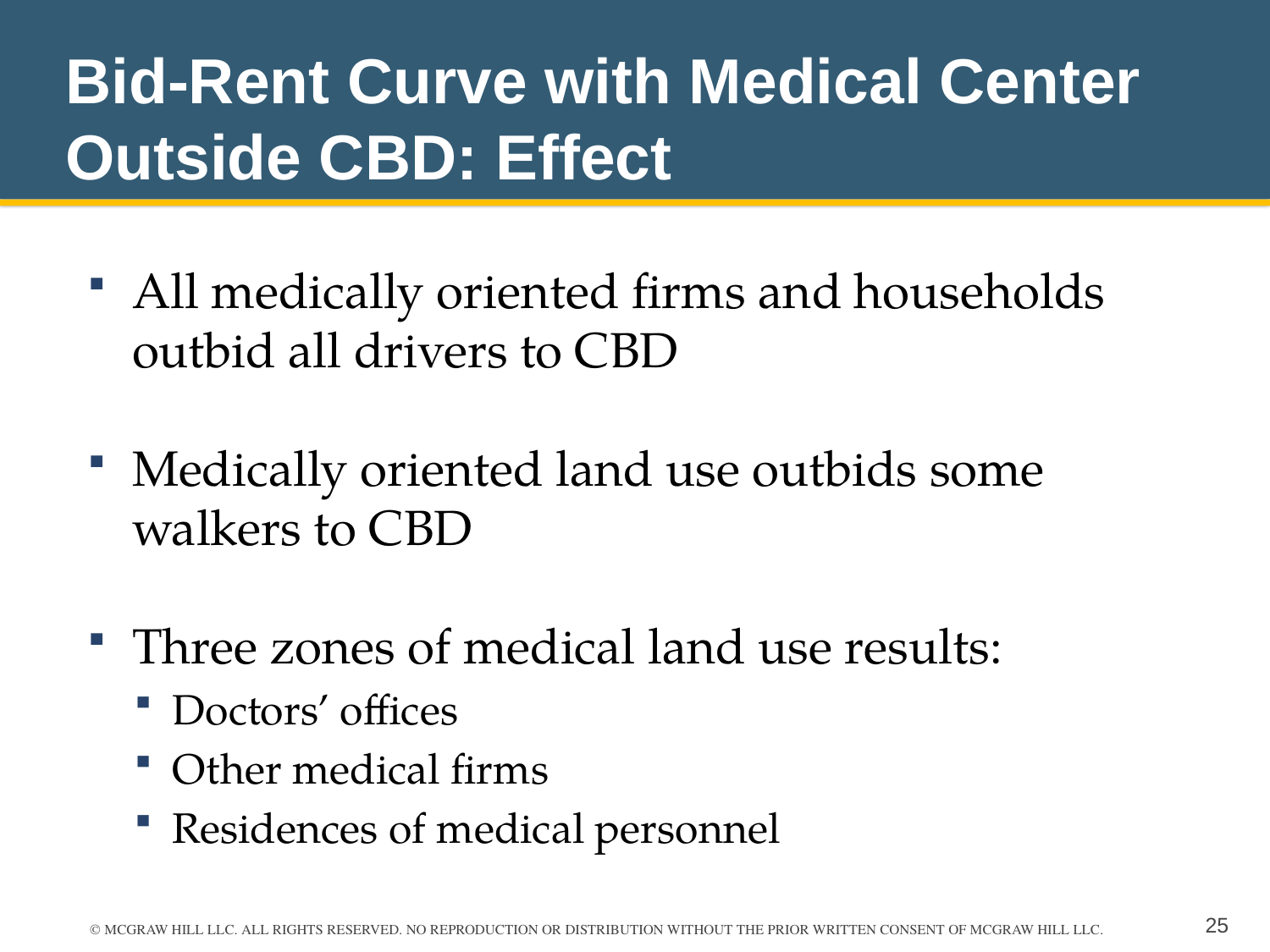

# Bid-Rent Curve with Medical Center Outside CBD: Effect
All medically oriented firms and households outbid all drivers to CBD

Medically oriented land use outbids some walkers to CBD

Three zones of medical land use results:
Doctors’ offices
Other medical firms
Residences of medical personnel
© MCGRAW HILL LLC. ALL RIGHTS RESERVED. NO REPRODUCTION OR DISTRIBUTION WITHOUT THE PRIOR WRITTEN CONSENT OF MCGRAW HILL LLC.
25